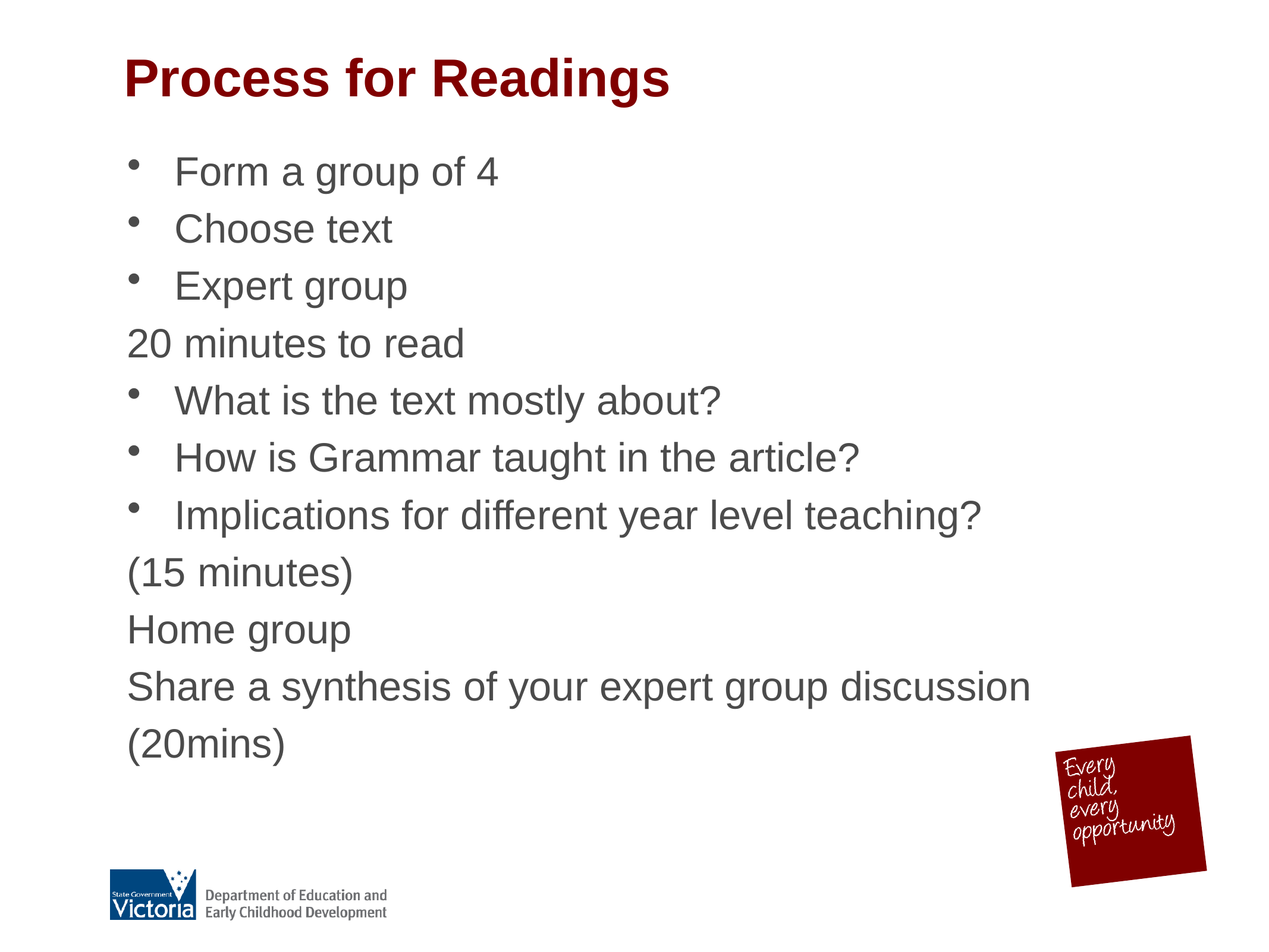

# Process for Readings
Form a group of 4
Choose text
Expert group
20 minutes to read
What is the text mostly about?
How is Grammar taught in the article?
Implications for different year level teaching?
(15 minutes)
Home group
Share a synthesis of your expert group discussion
(20mins)